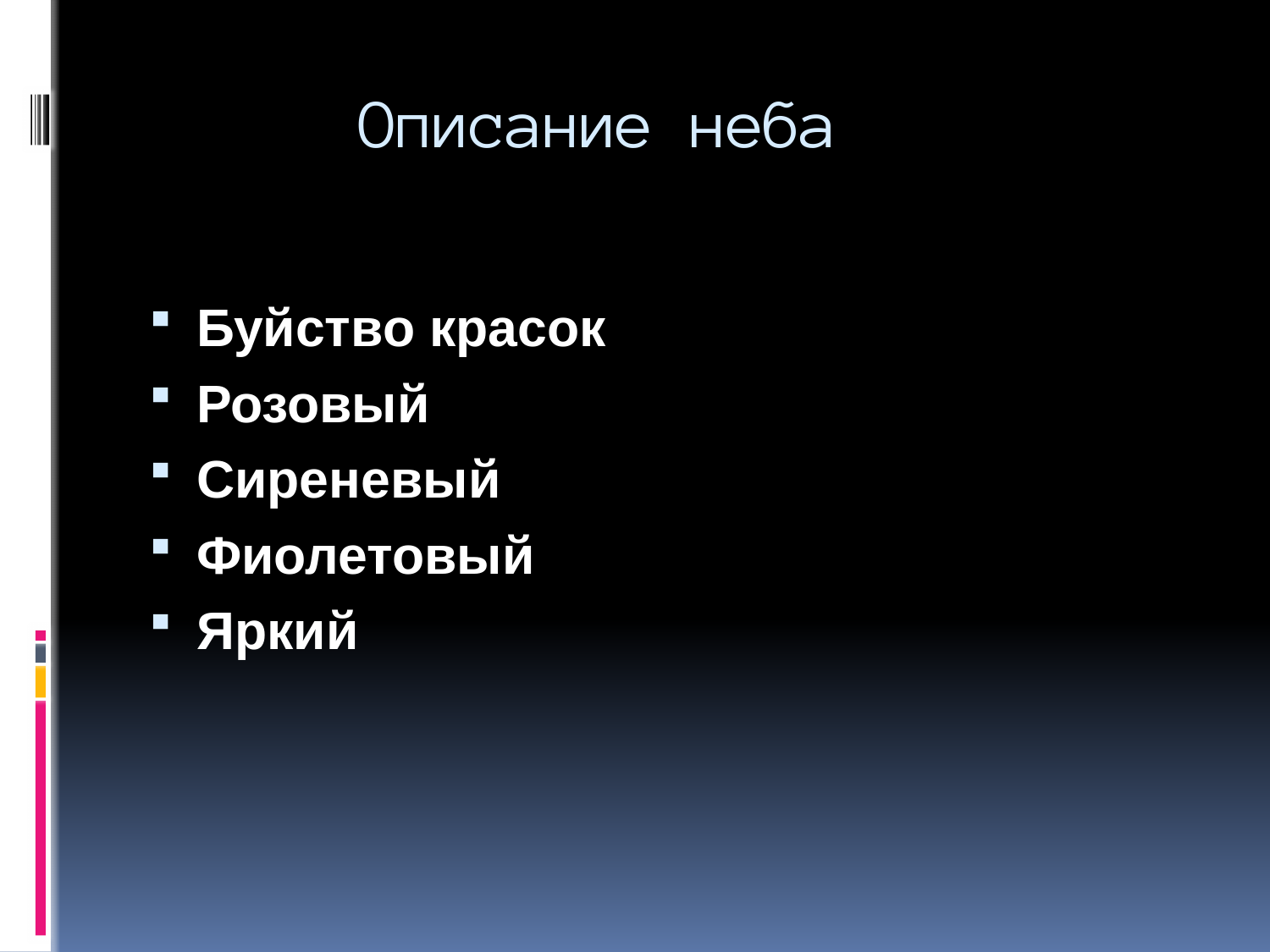

# Описание неба
Буйство красок
Розовый
Сиреневый
Фиолетовый
Яркий